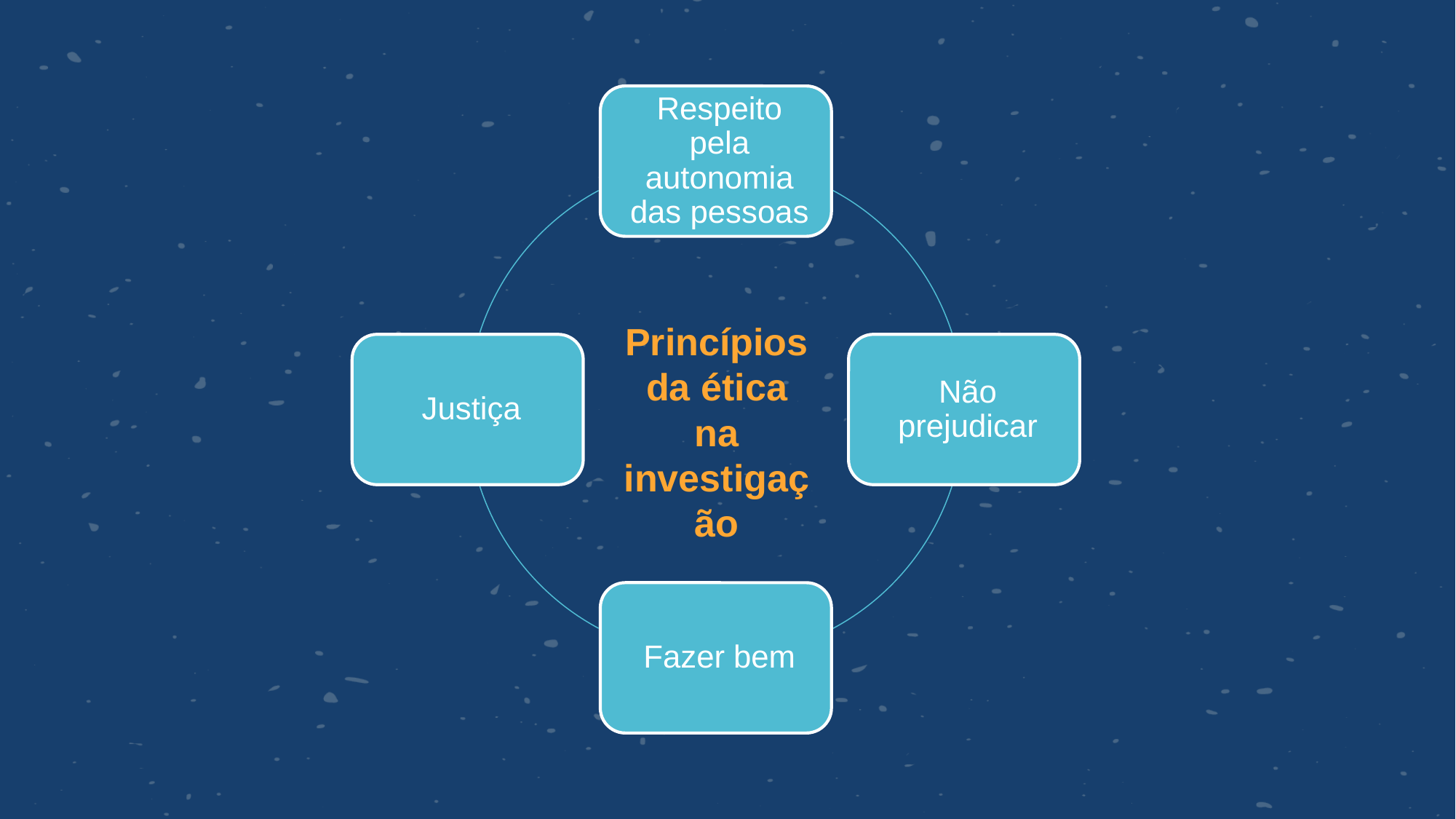

Respeito pela autonomia das pessoas
Não prejudicar
Fazer bem
Justiça
Princípios da ética na investigação